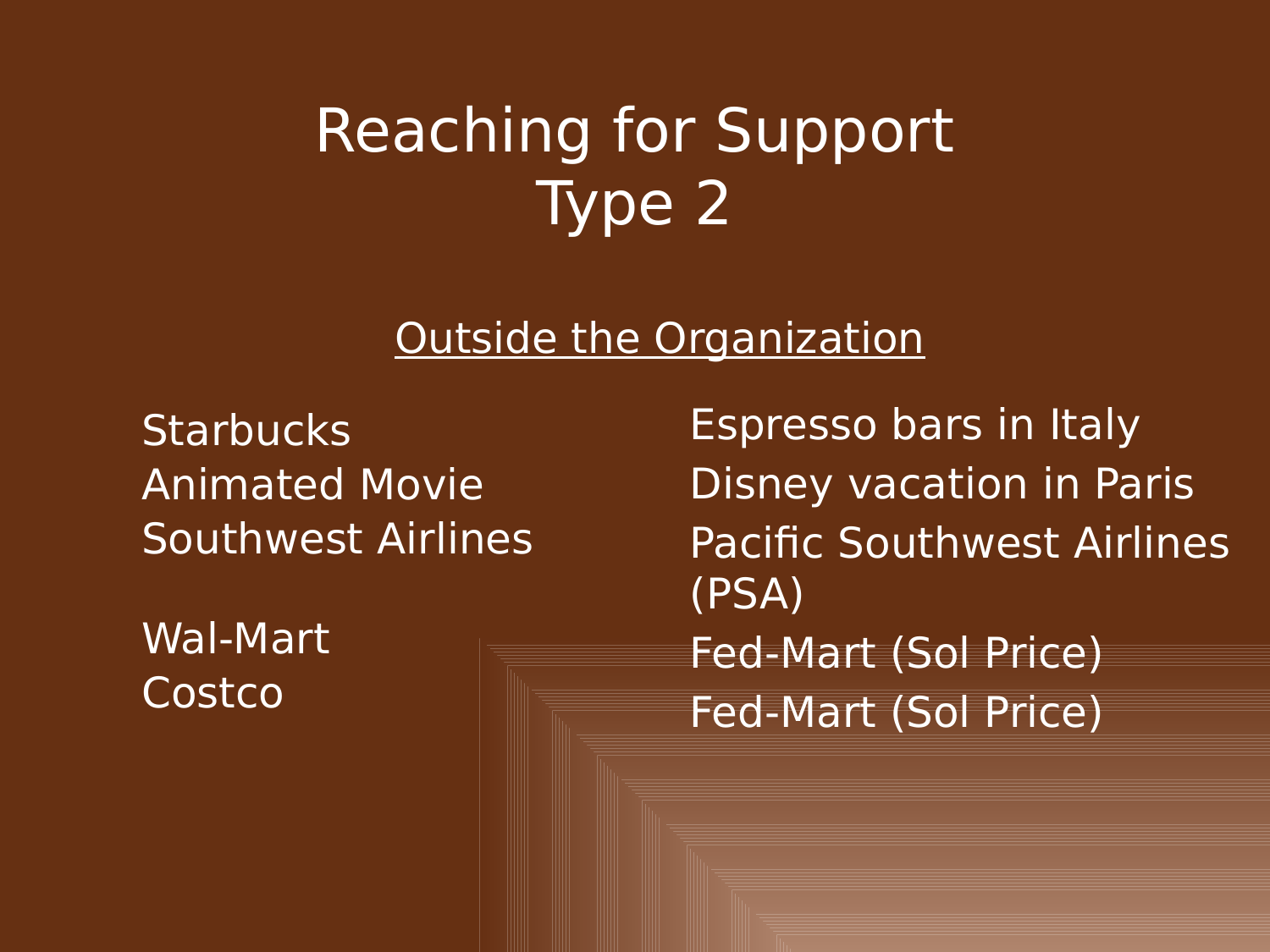

# Reaching for Support Type 2

Outside the Organization
Espresso bars in Italy
Disney vacation in Paris
Pacific Southwest Airlines (PSA)
Fed-Mart (Sol Price)
Fed-Mart (Sol Price)

Starbucks
Animated Movie
Southwest Airlines
Wal-Mart
Costco